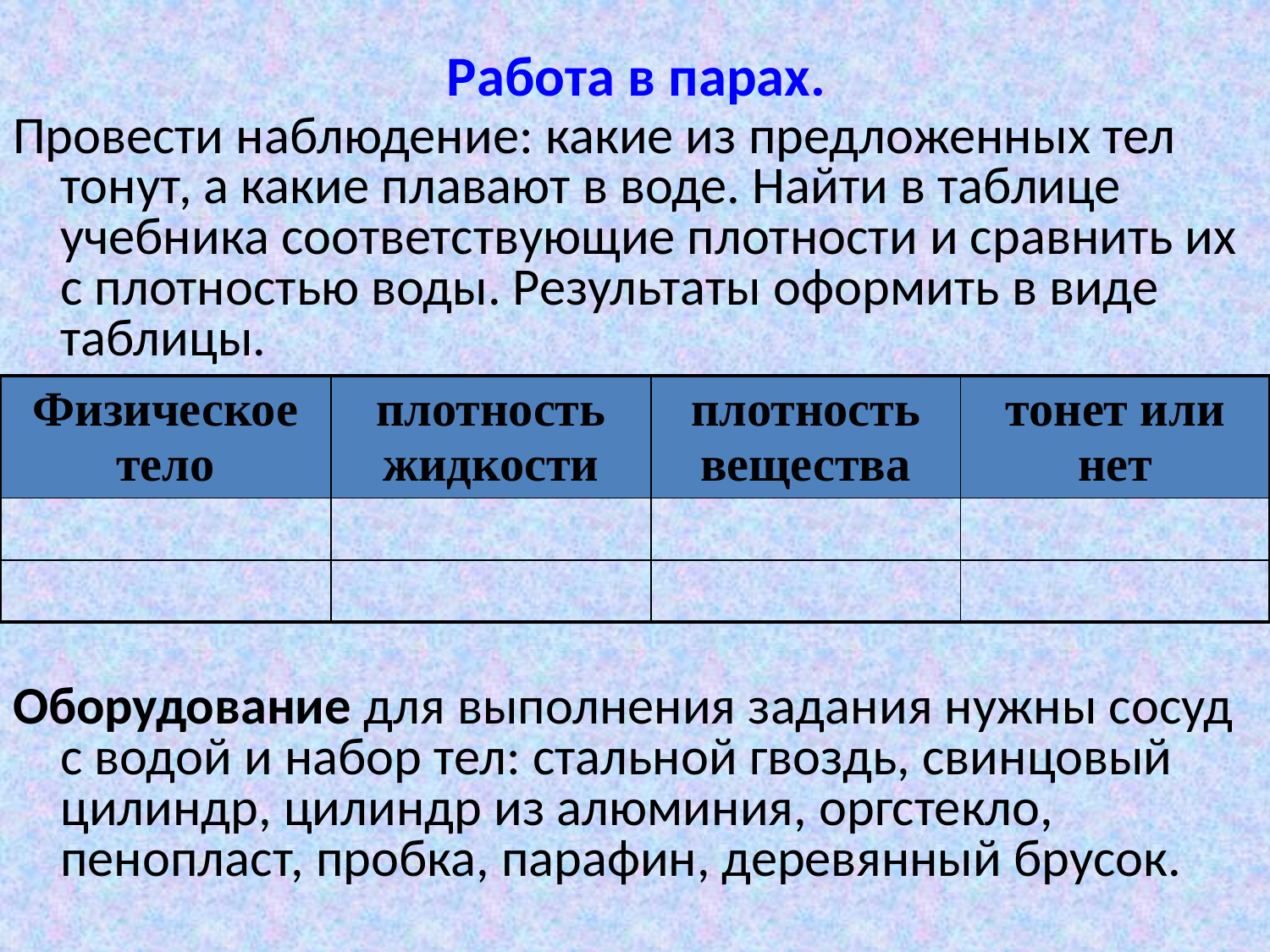

# Работа в парах.
Провести наблюдение: какие из предложенных тел тонут, а какие плавают в воде. Найти в таблице учебника соответствующие плотности и сравнить их с плотностью воды. Результаты оформить в виде таблицы.

Оборудование для выполнения задания нужны сосуд с водой и набор тел: стальной гвоздь, свинцовый цилиндр, цилиндр из алюминия, оргстекло, пенопласт, пробка, парафин, деревянный брусок.

| Физическое тело | плотность жидкости | плотность вещества | тонет или нет |
| --- | --- | --- | --- |
|  |  |  |  |
|  |  |  |  |